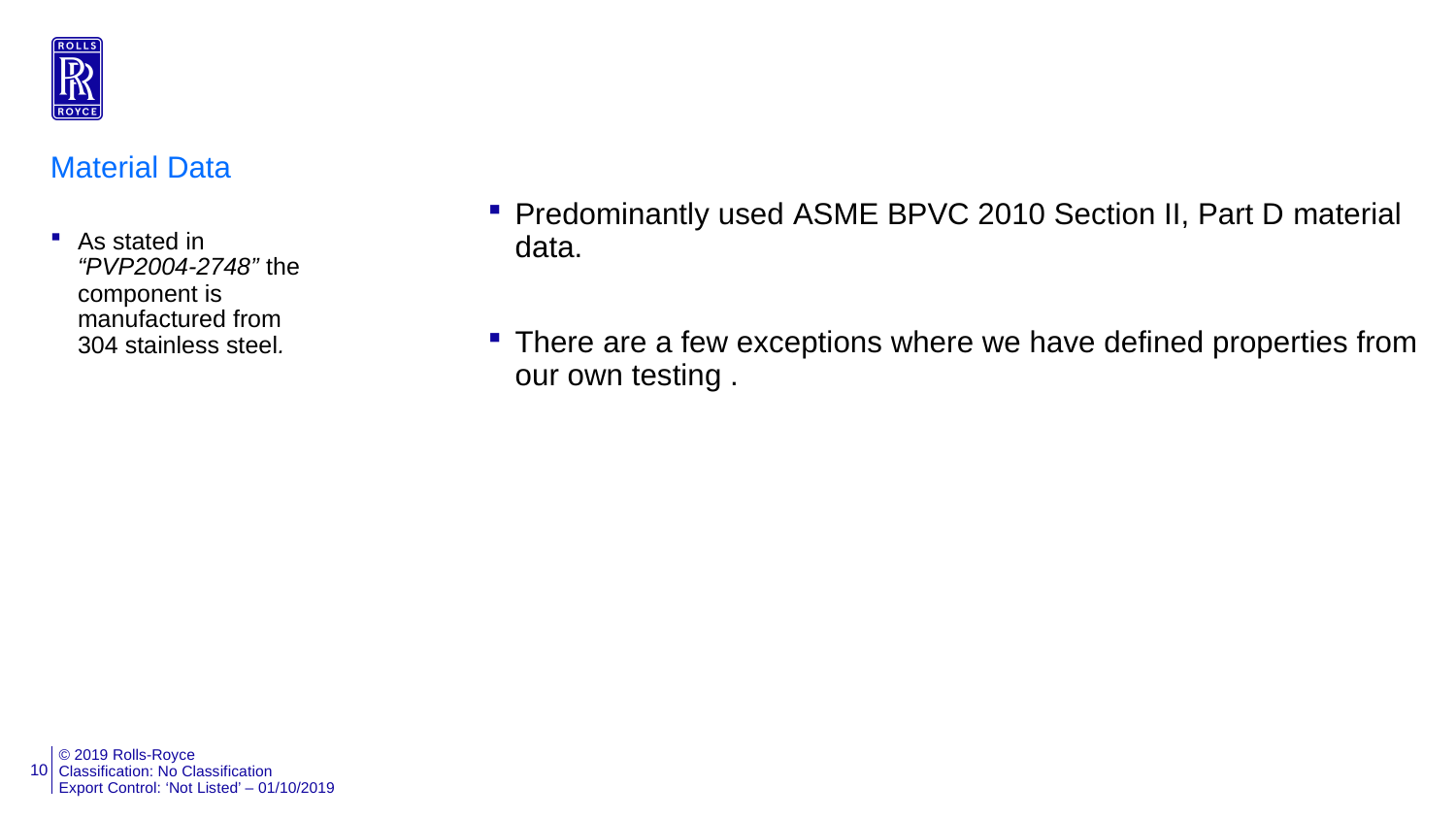

Predominantly used ASME BPVC 2010 Section II, Part D material data.

There are a few exceptions where we have defined properties from our own testing .

Material Data
As stated in “PVP2004-2748” the component is manufactured from 304 stainless steel.